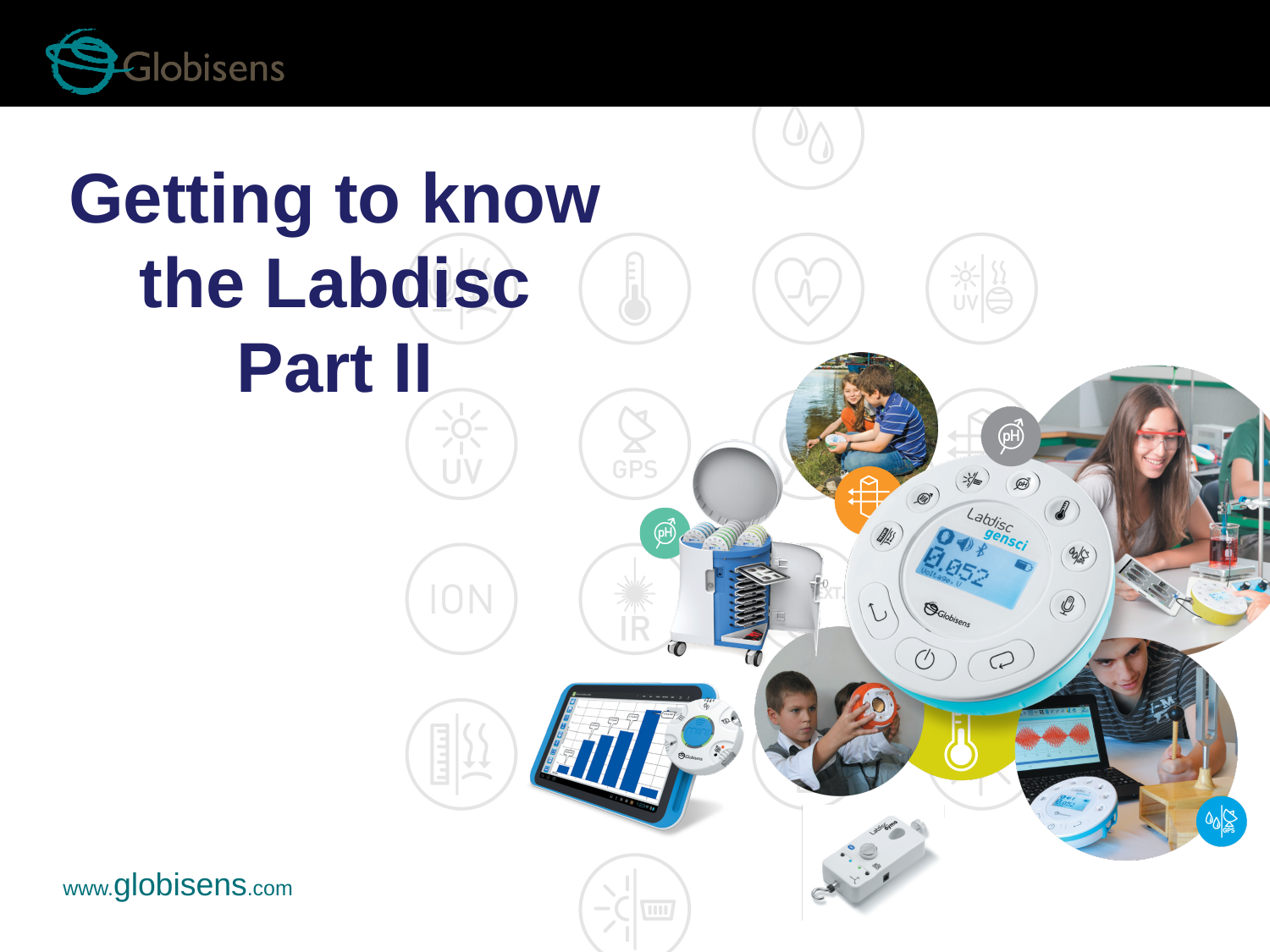

Getting to know the Labdisc
Part II